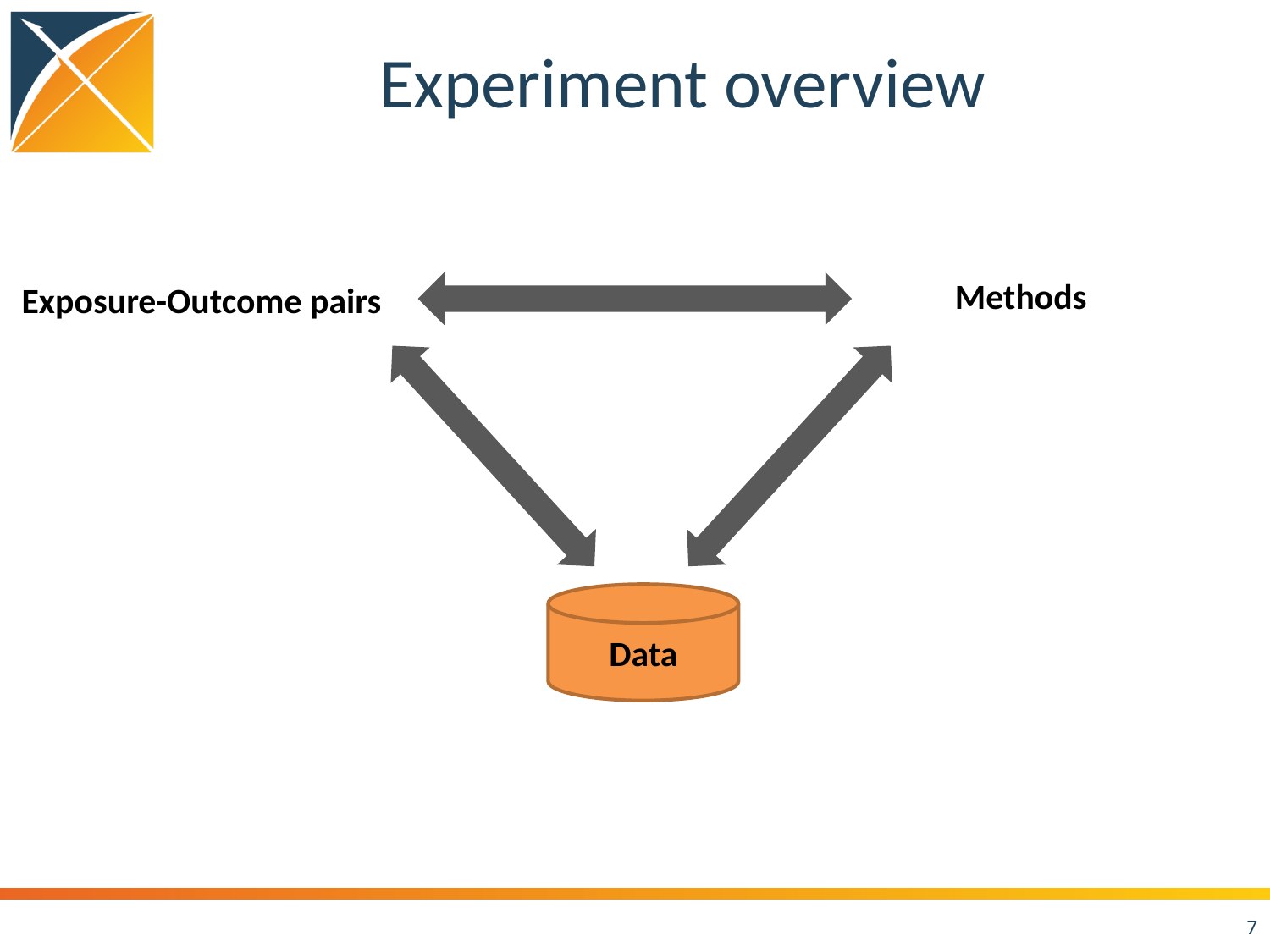

# Experiment overview

Methods
Exposure-Outcome pairs

Data
7